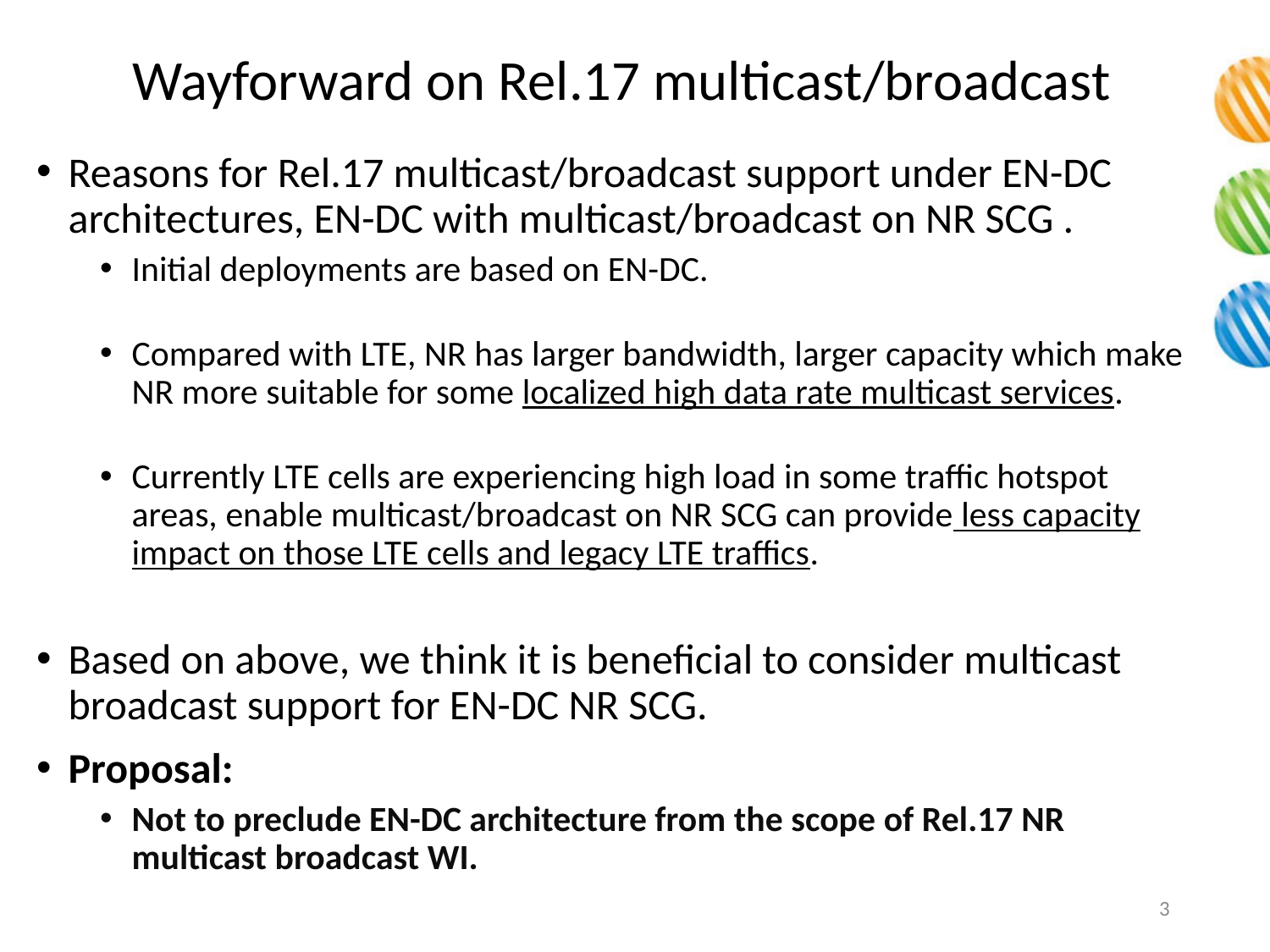

# Wayforward on Rel.17 multicast/broadcast
Reasons for Rel.17 multicast/broadcast support under EN-DC architectures, EN-DC with multicast/broadcast on NR SCG .
Initial deployments are based on EN-DC.
Compared with LTE, NR has larger bandwidth, larger capacity which make NR more suitable for some localized high data rate multicast services.
Currently LTE cells are experiencing high load in some traffic hotspot areas, enable multicast/broadcast on NR SCG can provide less capacity impact on those LTE cells and legacy LTE traffics.

Based on above, we think it is beneficial to consider multicast broadcast support for EN-DC NR SCG.
Proposal:
Not to preclude EN-DC architecture from the scope of Rel.17 NR multicast broadcast WI.
3